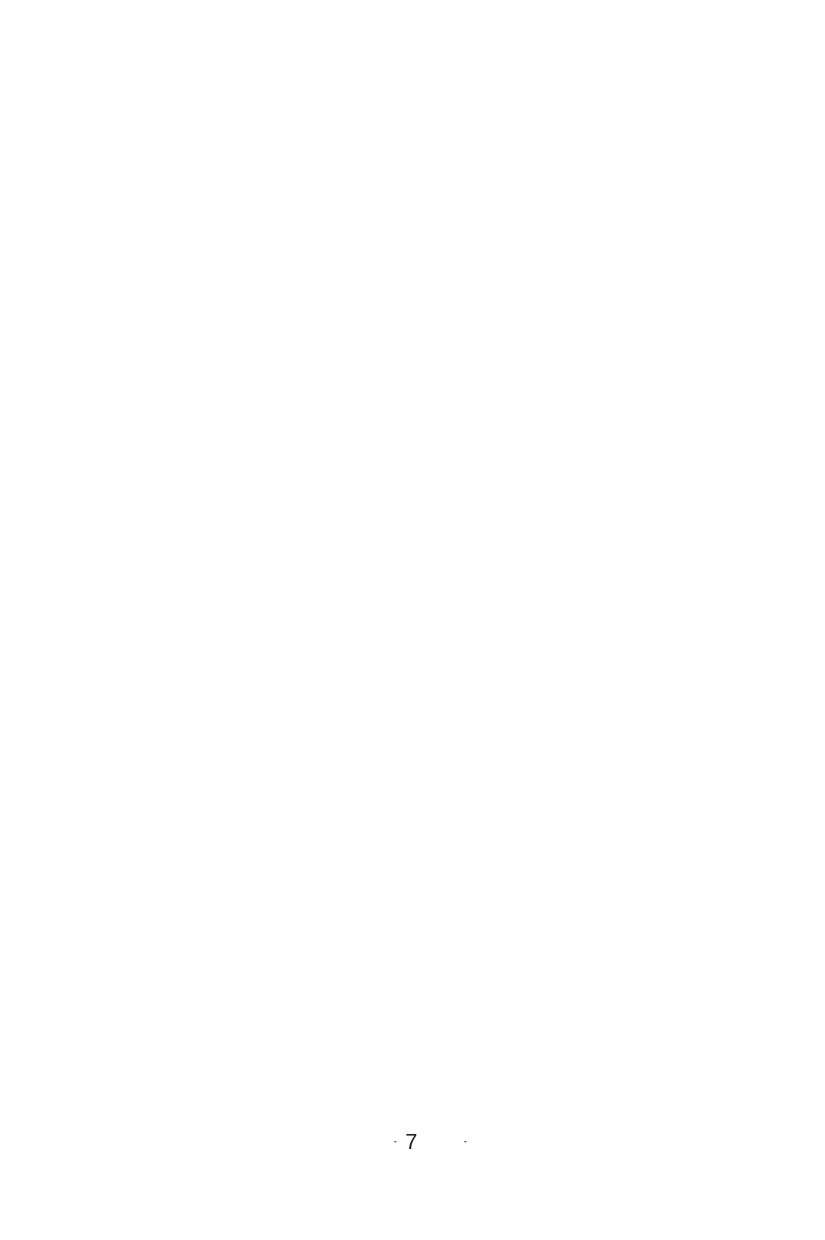

базового.
Учащиеся, для которых не выполнены критерии
достижения ба- зового уровня, получают оценку «ниже
базового».
На групповом уровне можно использовать показатель
активности группы, определяемый как средний балл всех
её членов.
7
7